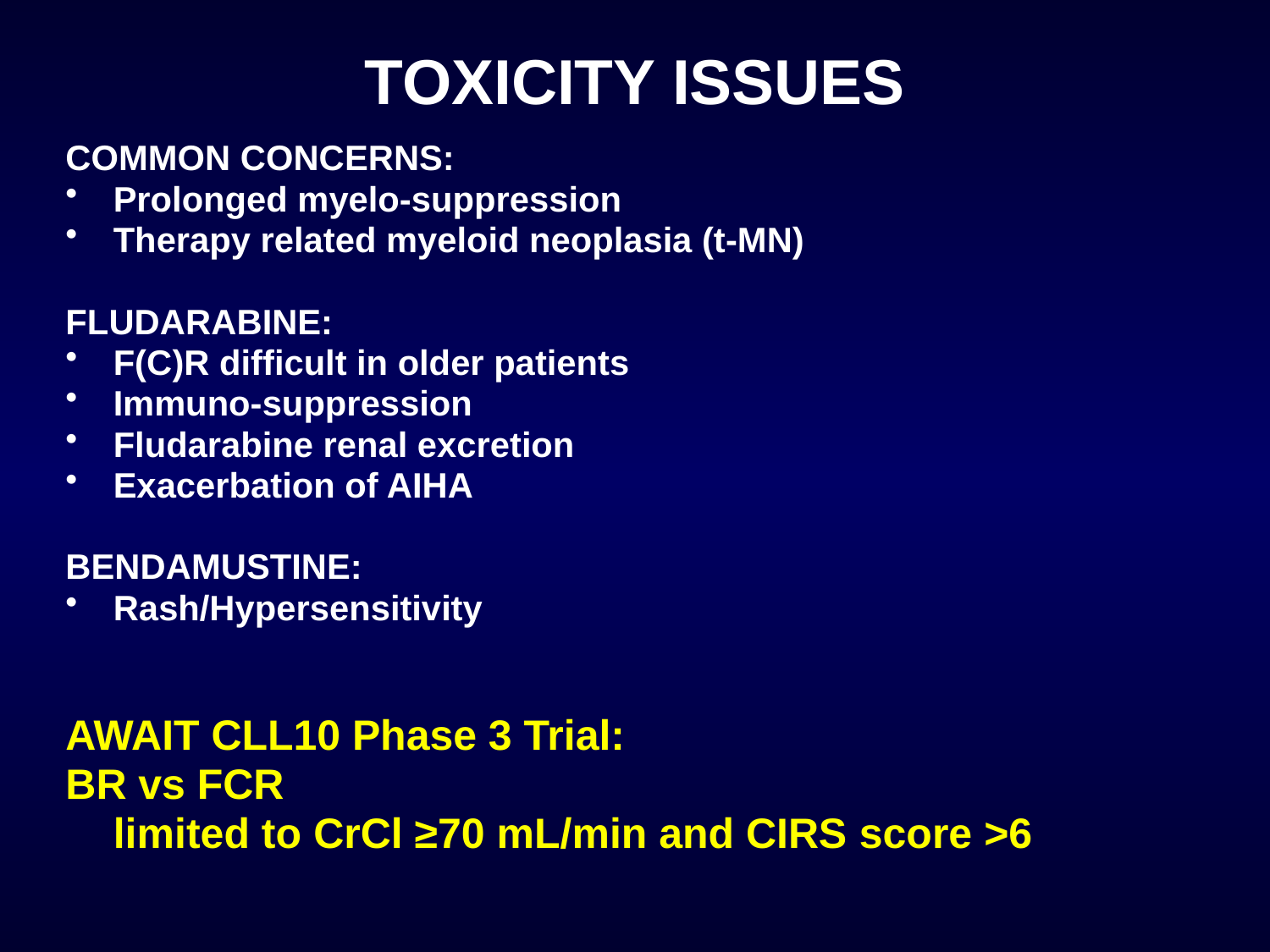

# TOXICITY ISSUES
COMMON CONCERNS:
Prolonged myelo-suppression
Therapy related myeloid neoplasia (t-MN)

FLUDARABINE:
F(C)R difficult in older patients
Immuno-suppression
Fludarabine renal excretion
Exacerbation of AIHA

BENDAMUSTINE:
Rash/Hypersensitivity

AWAIT CLL10 Phase 3 Trial:
BR vs FCR
	limited to CrCl ≥70 mL/min and CIRS score >6